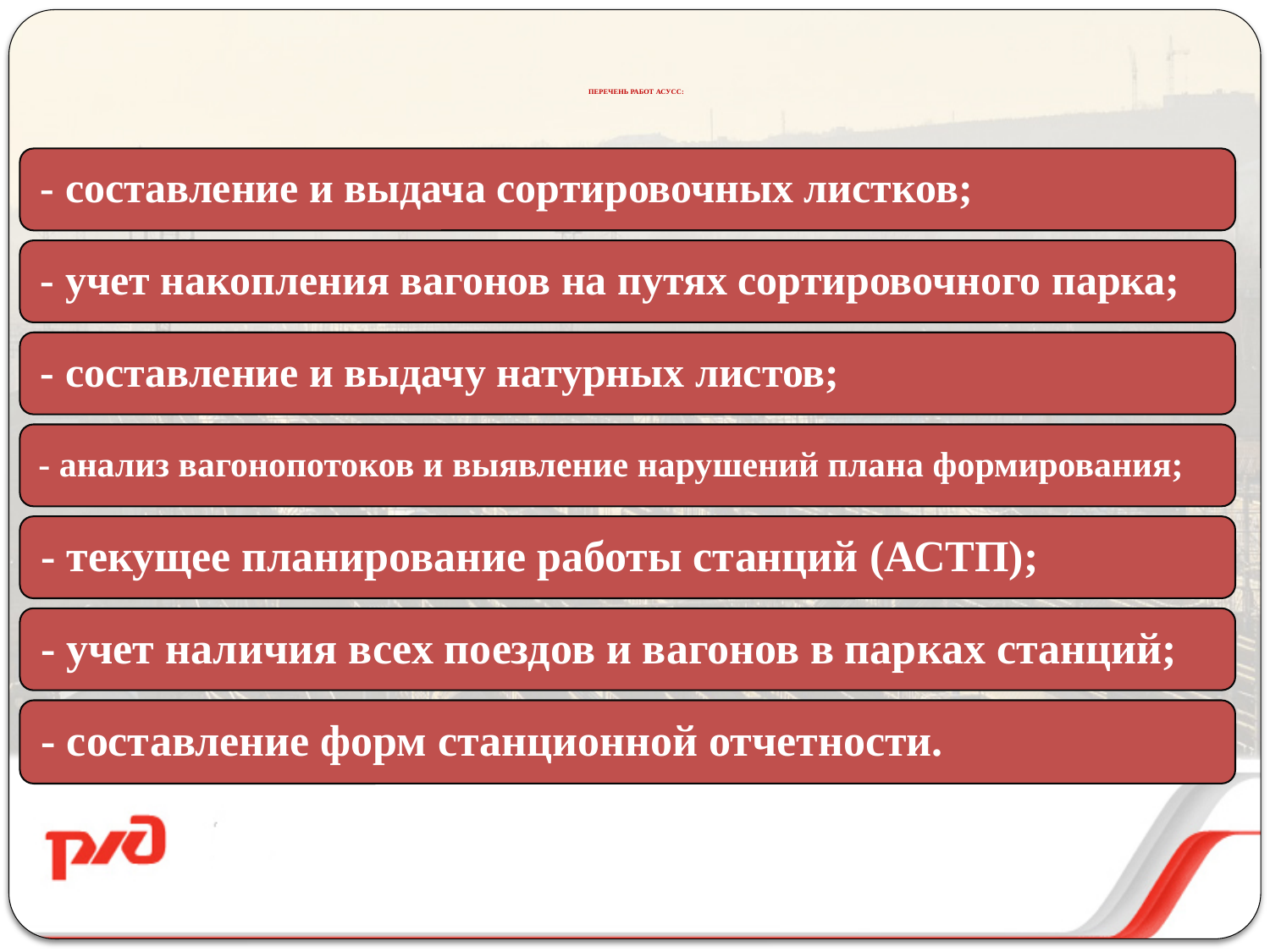

# ПЕРЕЧЕНЬ РАБОТ АСУСС:
- составление и выдача сортировочных листков;
- учет накопления вагонов на путях сортировочного парка;
- составление и выдачу натурных листов;
- анализ вагонопотоков и выявление нарушений плана формирования;
- текущее планирование работы станций (АСТП);
- учет наличия всех поездов и вагонов в парках станций;
- составление форм станционной отчетности.